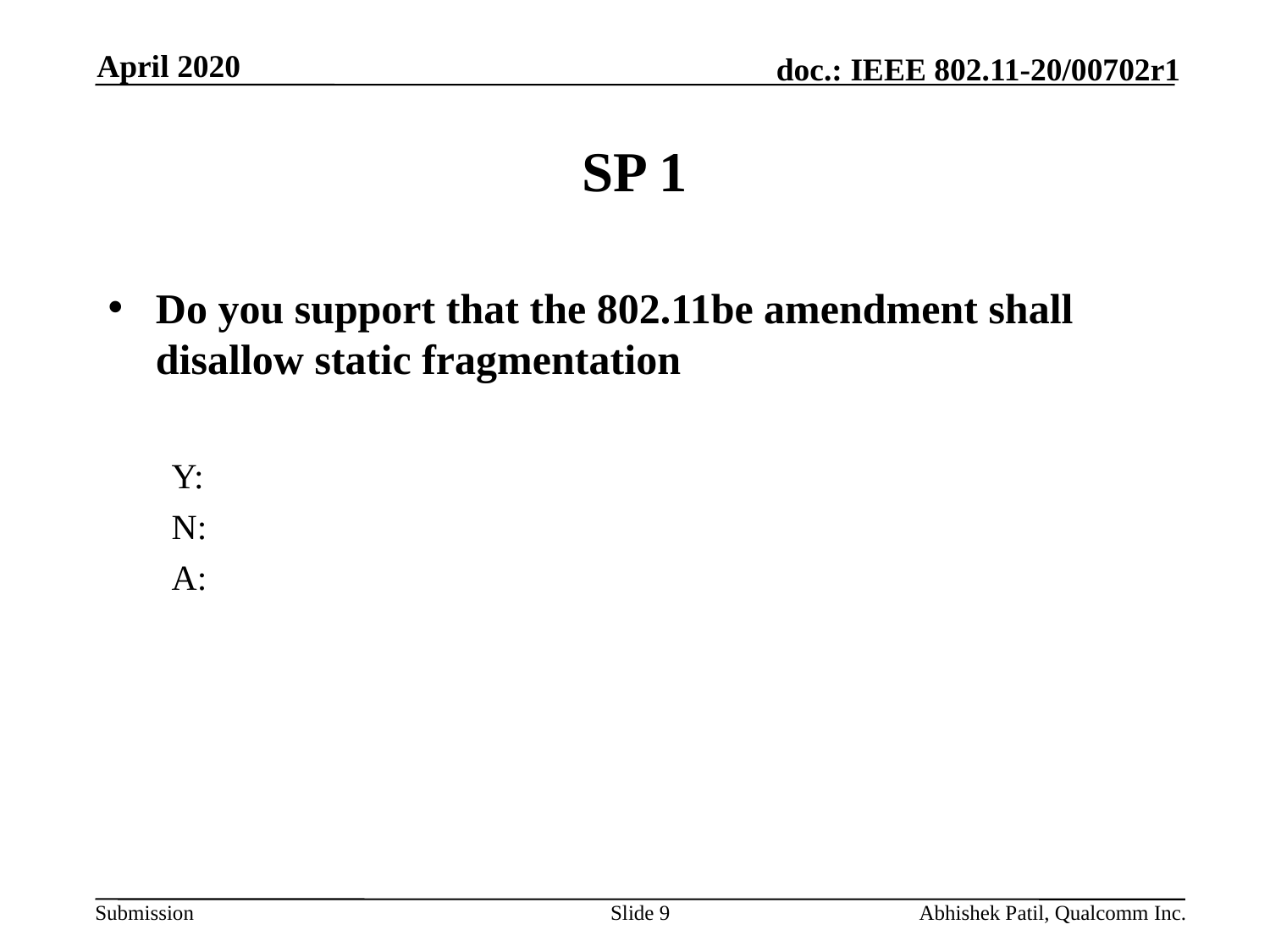

April 2020
# SP 1
Do you support that the 802.11be amendment shall disallow static fragmentation

Y:
N:
A:
Slide 9
Abhishek Patil, Qualcomm Inc.